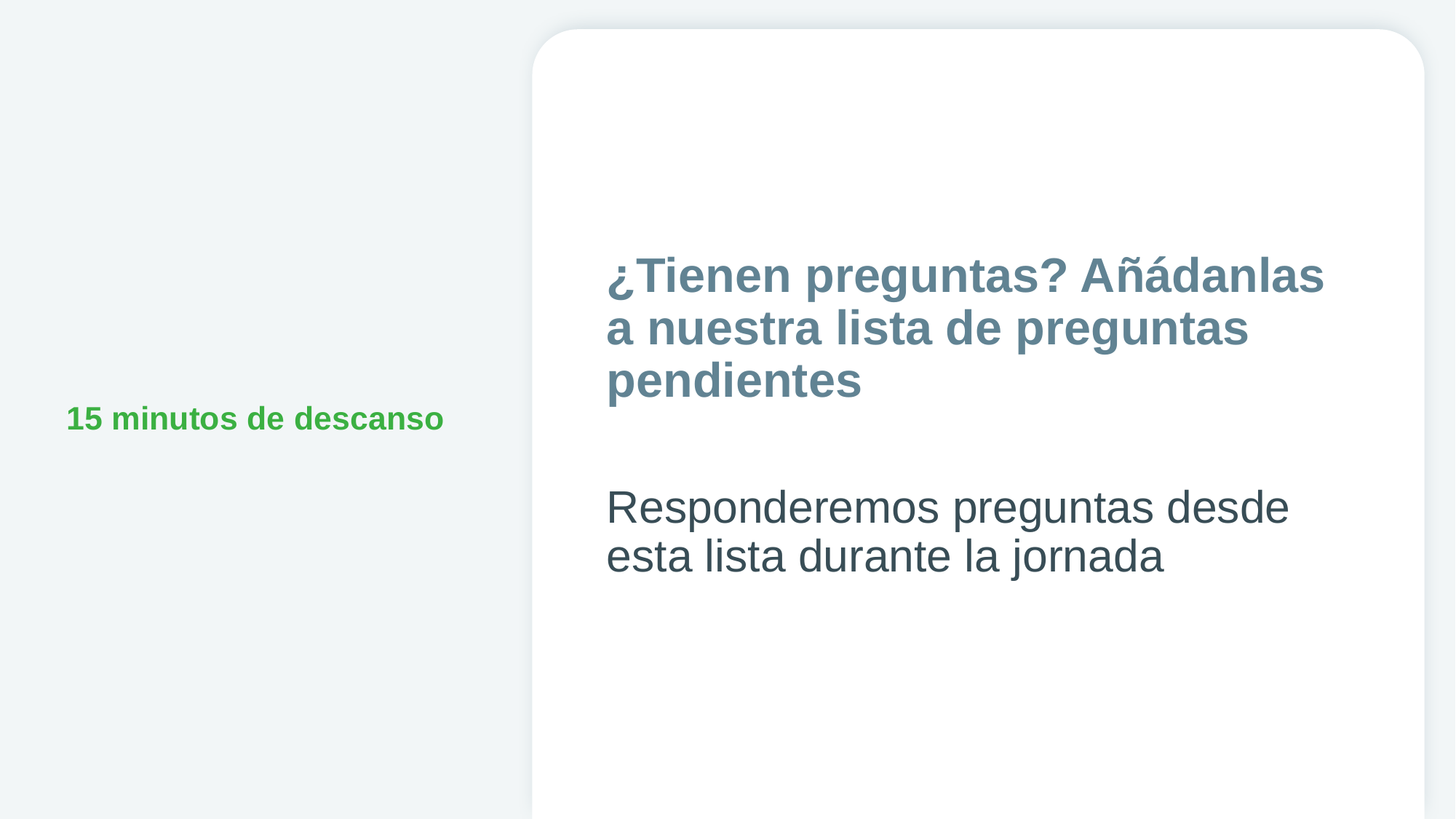

¿Tienen preguntas? Añádanlas a nuestra lista de preguntas pendientes

Responderemos preguntas desde esta lista durante la jornada

# 15 minutos de descanso